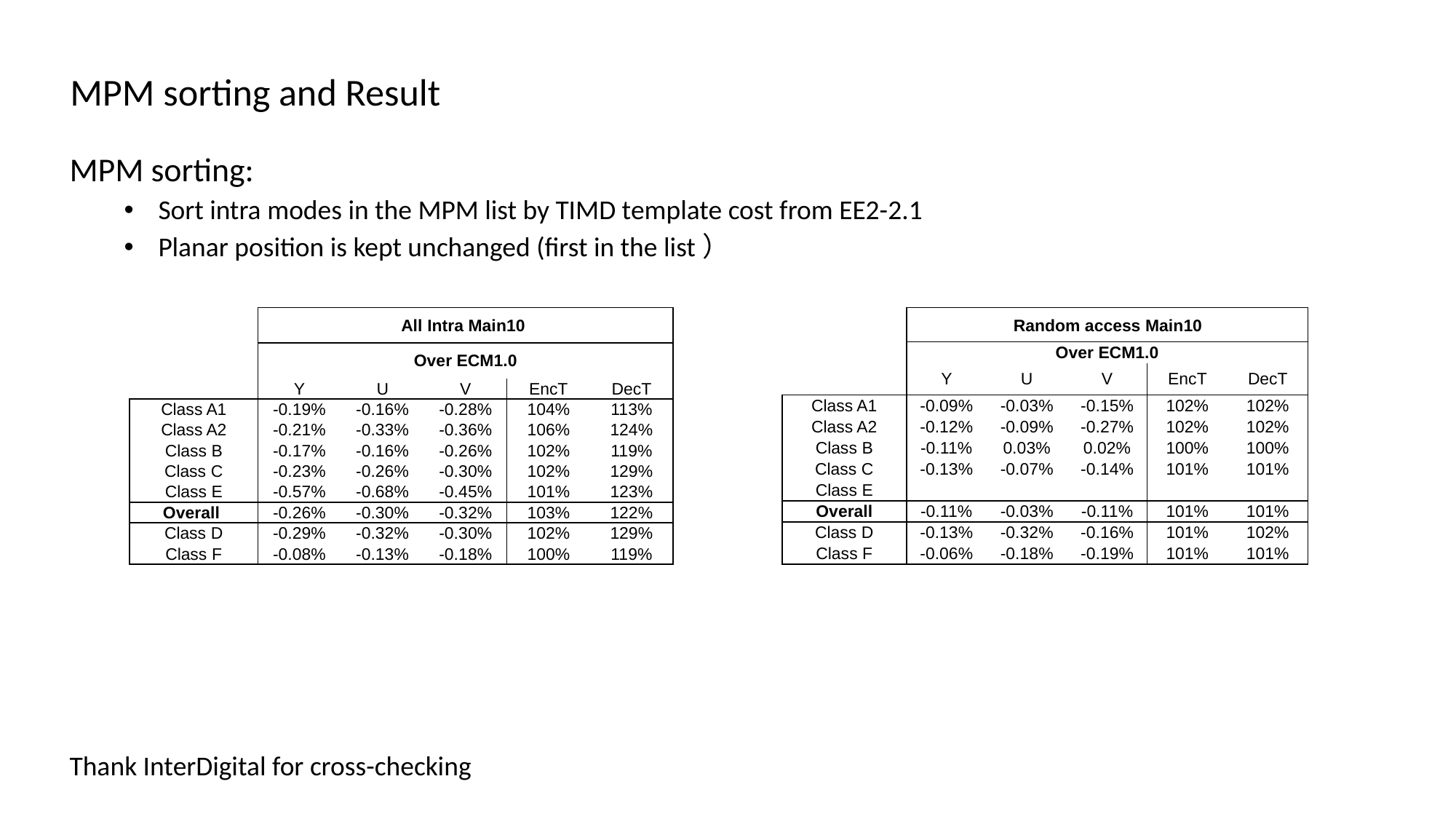

# MPM sorting and Result
MPM sorting:
Sort intra modes in the MPM list by TIMD template cost from EE2-2.1
Planar position is kept unchanged (first in the list）

Thank InterDigital for cross-checking
|  | Random access Main10 |  | Random access Main10 |  |  |
| --- | --- | --- | --- | --- | --- |
|  | Over ECM1.0 |  | Over ECM1.0 |  |  |
|  | Y | U | V | EncT | DecT |
| Class A1 | -0.09% | -0.03% | -0.15% | 102% | 102% |
| Class A2 | -0.12% | -0.09% | -0.27% | 102% | 102% |
| Class B | -0.11% | 0.03% | 0.02% | 100% | 100% |
| Class C | -0.13% | -0.07% | -0.14% | 101% | 101% |
| Class E |  |  |  |  |  |
| Overall | -0.11% | -0.03% | -0.11% | 101% | 101% |
| Class D | -0.13% | -0.32% | -0.16% | 101% | 102% |
| Class F | -0.06% | -0.18% | -0.19% | 101% | 101% |
|  | All Intra Main10 |  | All Intra Main10 |  |  |
| --- | --- | --- | --- | --- | --- |
|  | Over ECM1.0 |  | Over ECM1.0 |  |  |
|  | Y | U | V | EncT | DecT |
| Class A1 | -0.19% | -0.16% | -0.28% | 104% | 113% |
| Class A2 | -0.21% | -0.33% | -0.36% | 106% | 124% |
| Class B | -0.17% | -0.16% | -0.26% | 102% | 119% |
| Class C | -0.23% | -0.26% | -0.30% | 102% | 129% |
| Class E | -0.57% | -0.68% | -0.45% | 101% | 123% |
| Overall | -0.26% | -0.30% | -0.32% | 103% | 122% |
| Class D | -0.29% | -0.32% | -0.30% | 102% | 129% |
| Class F | -0.08% | -0.13% | -0.18% | 100% | 119% |